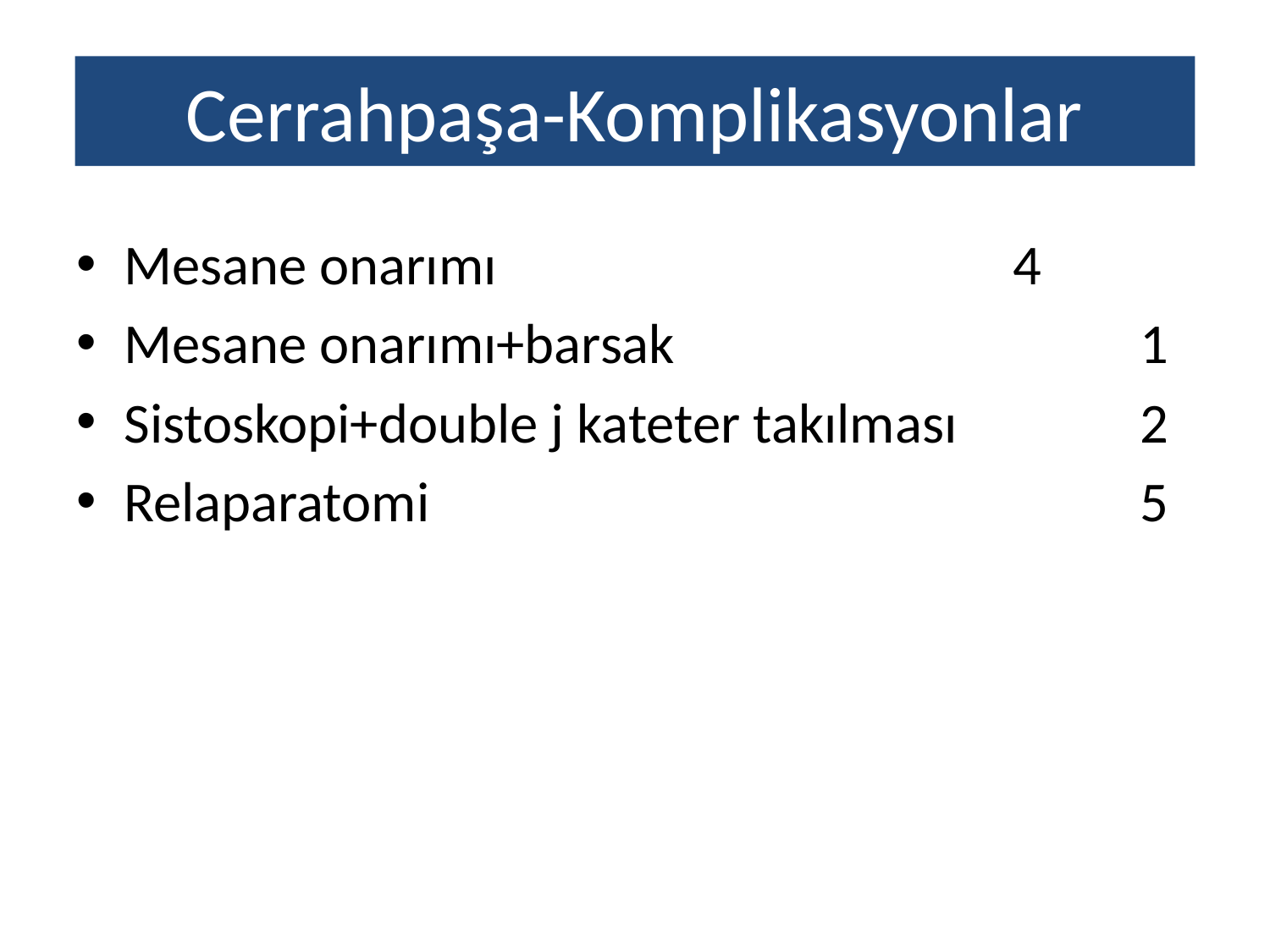

# Cerrahpaşa-Komplikasyonlar
Mesane onarımı					4
Mesane onarımı+barsak 				1
Sistoskopi+double j kateter takılması		2
Relaparatomi 						5